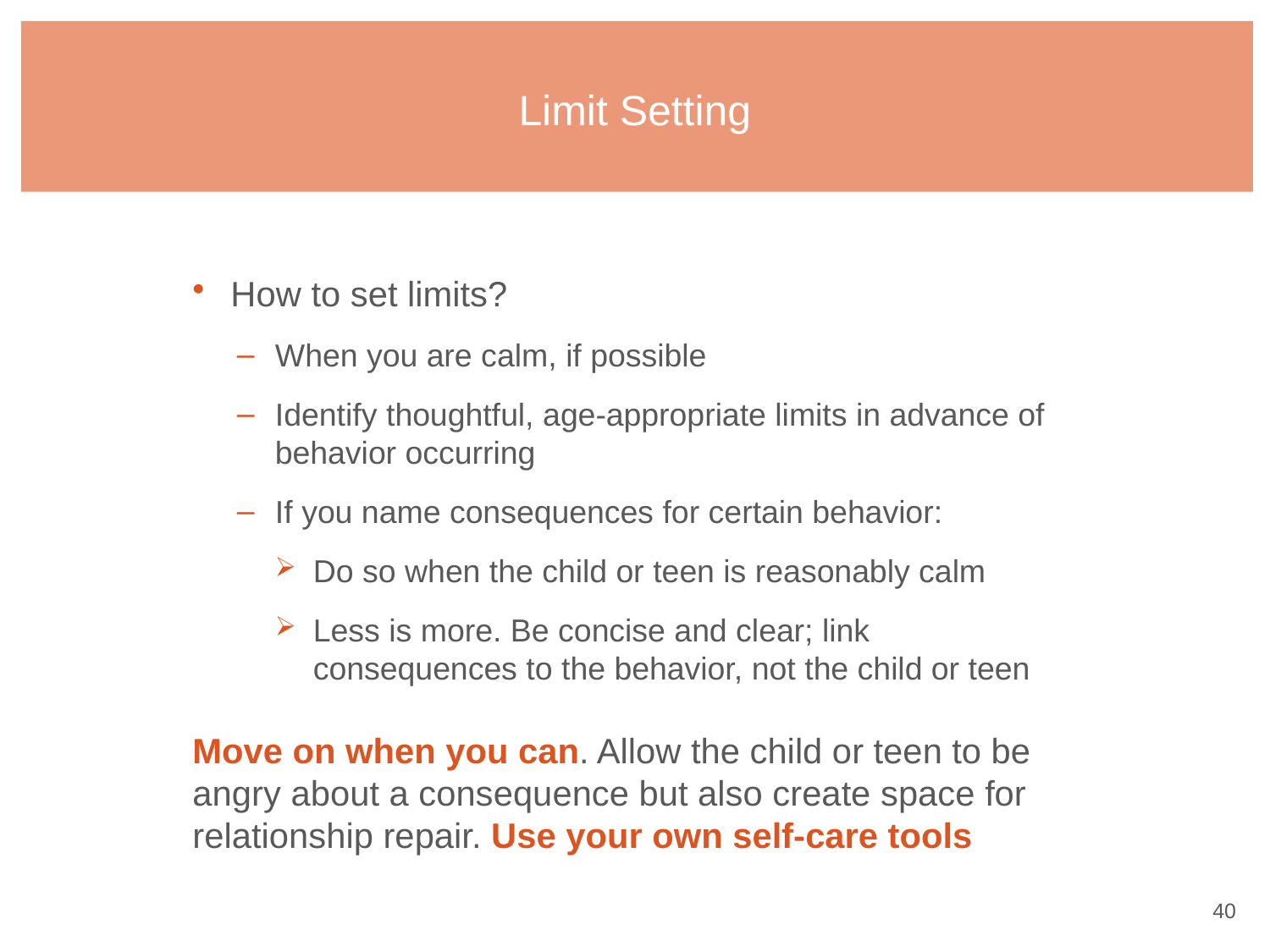

# Limit Setting
How to set limits?
When you are calm, if possible
Identify thoughtful, age-appropriate limits in advance of behavior occurring
If you name consequences for certain behavior:
Do so when the child or teen is reasonably calm
Less is more. Be concise and clear; link consequences to the behavior, not the child or teen
Move on when you can. Allow the child or teen to be angry about a consequence but also create space for relationship repair. Use your own self-care tools
40